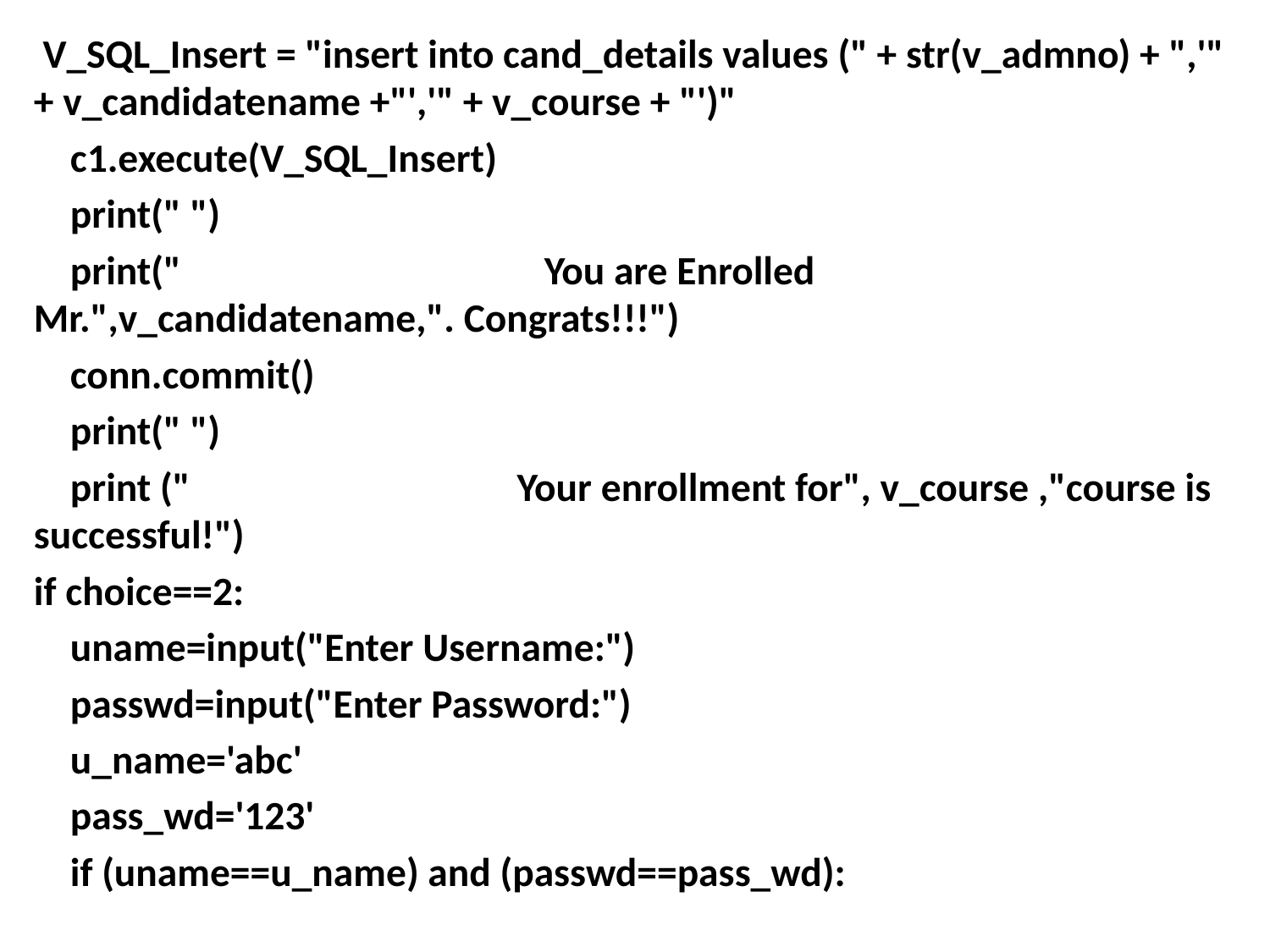

V_SQL_Insert = "insert into cand_details values (" + str(v_admno) + ",'" + v_candidatename +"','" + v_course + "')"
    c1.execute(V_SQL_Insert)
    print(" ")
    print("                                        You are Enrolled Mr.",v_candidatename,". Congrats!!!")
    conn.commit()
    print(" ")
    print ("                                    Your enrollment for", v_course ,"course is successful!")
if choice==2:
    uname=input("Enter Username:")
    passwd=input("Enter Password:")
    u_name='abc'
    pass_wd='123'
    if (uname==u_name) and (passwd==pass_wd):